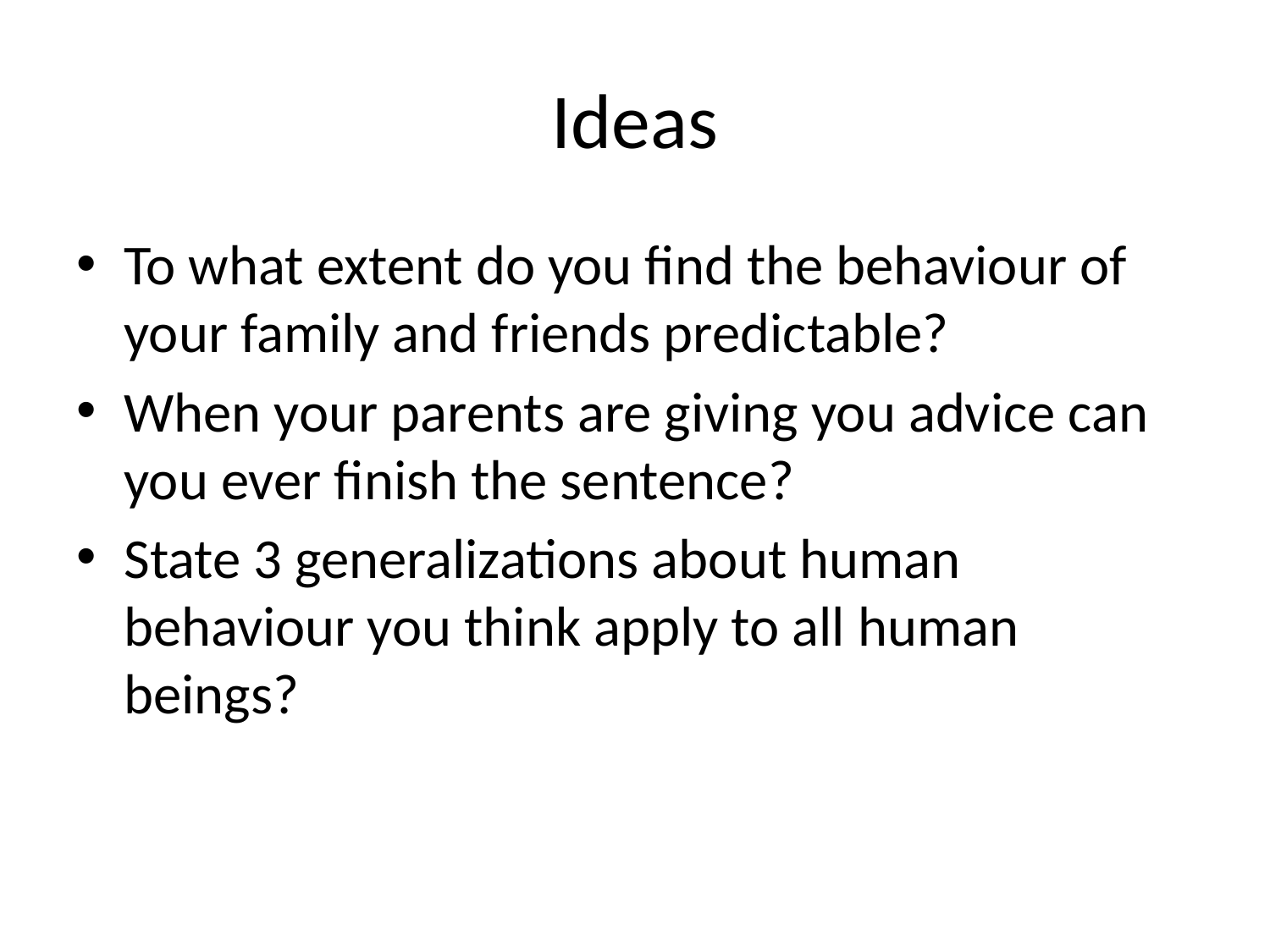

# Ideas
To what extent do you find the behaviour of your family and friends predictable?
When your parents are giving you advice can you ever finish the sentence?
State 3 generalizations about human behaviour you think apply to all human beings?